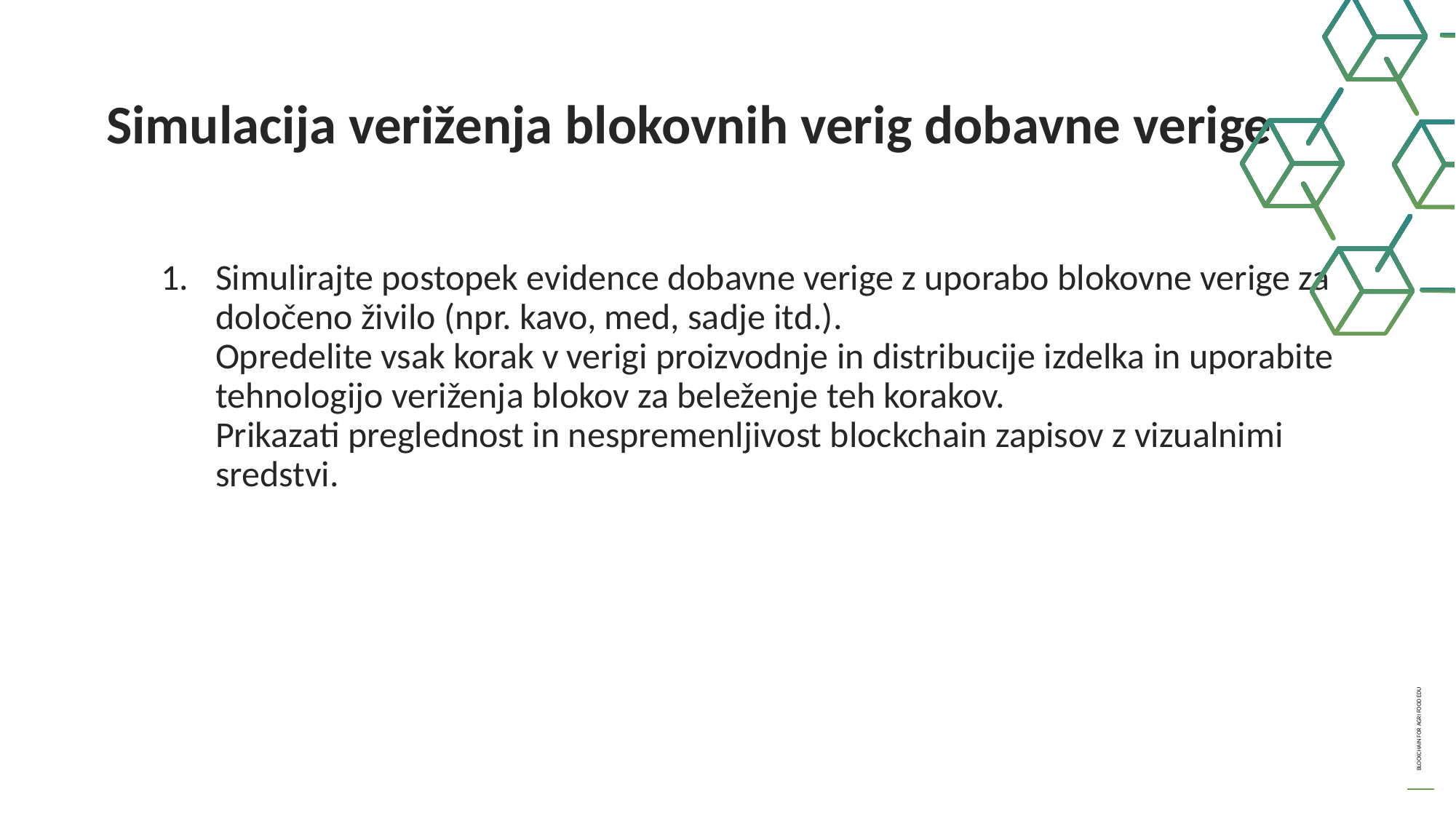

Simulacija veriženja blokovnih verig dobavne verige
Simulirajte postopek evidence dobavne verige z uporabo blokovne verige za določeno živilo (npr. kavo, med, sadje itd.).
Opredelite vsak korak v verigi proizvodnje in distribucije izdelka in uporabite tehnologijo veriženja blokov za beleženje teh korakov.
Prikazati preglednost in nespremenljivost blockchain zapisov z vizualnimi sredstvi.